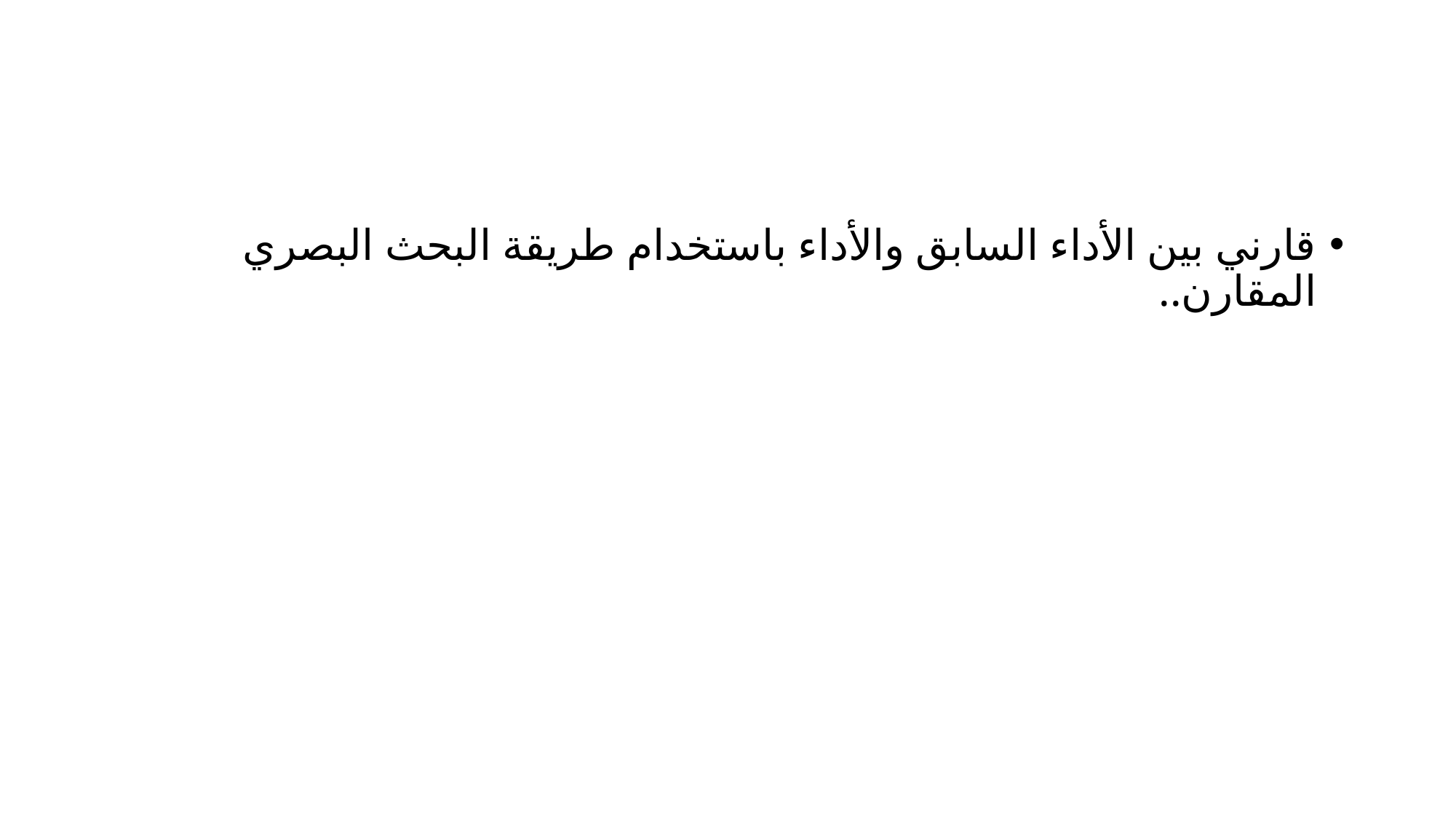

قارني بين الأداء السابق والأداء باستخدام طريقة البحث البصري المقارن..